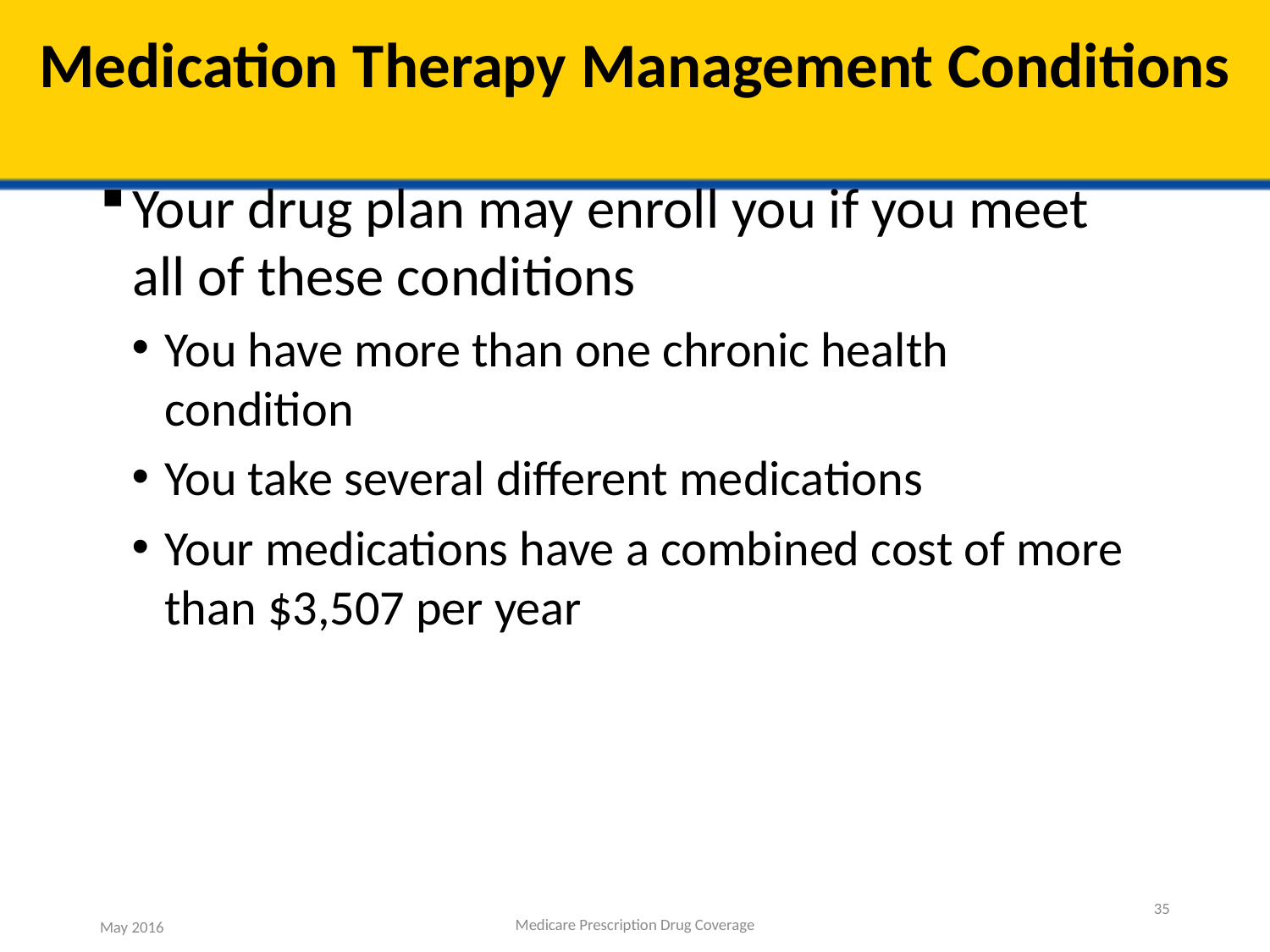

# Medication Therapy Management Conditions
Your drug plan may enroll you if you meet all of these conditions
You have more than one chronic health condition
You take several different medications
Your medications have a combined cost of more than $3,507 per year

35
Medicare Prescription Drug Coverage
May 2016